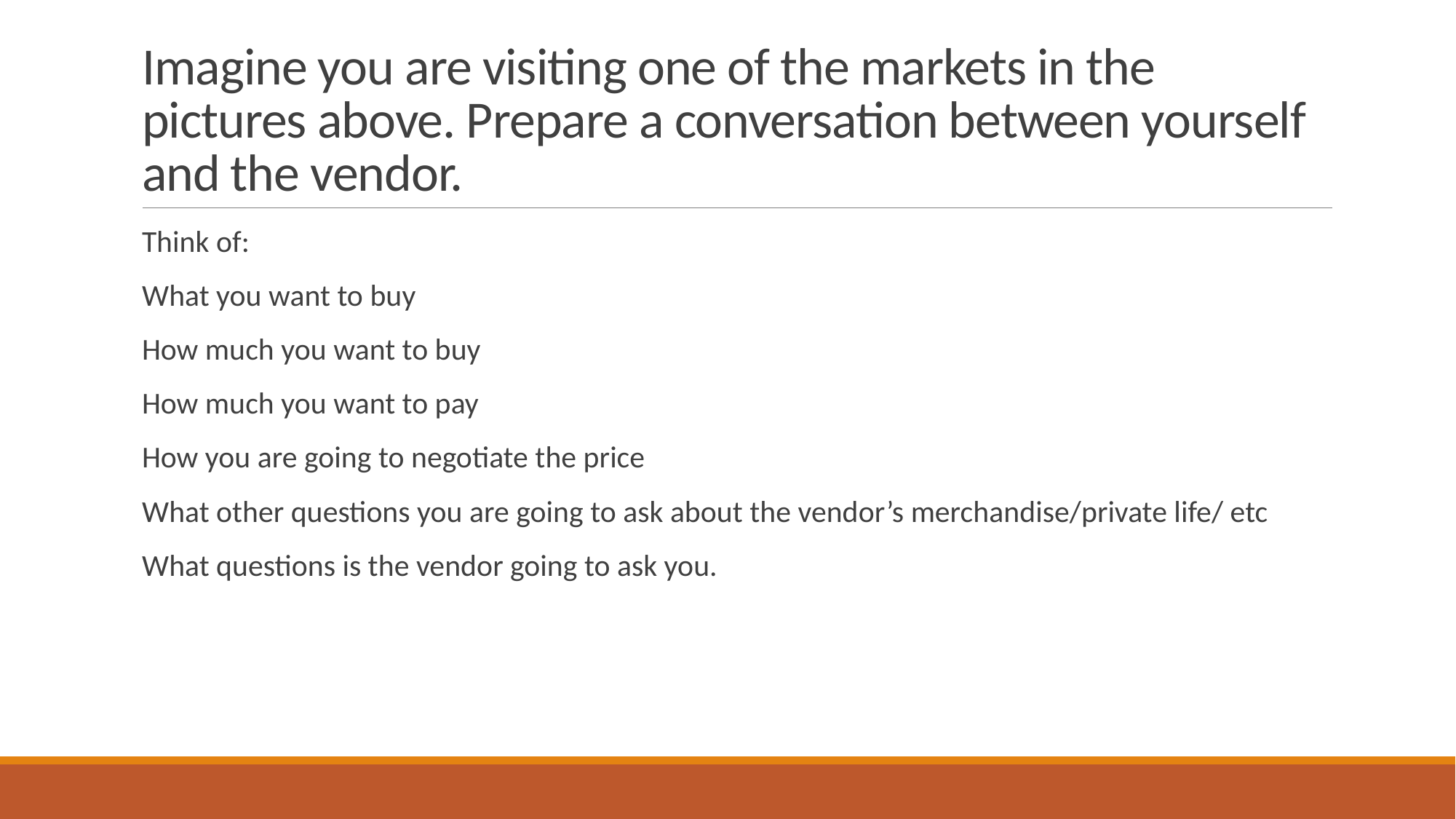

# Imagine you are visiting one of the markets in the pictures above. Prepare a conversation between yourself and the vendor.
Think of:
What you want to buy
How much you want to buy
How much you want to pay
How you are going to negotiate the price
What other questions you are going to ask about the vendor’s merchandise/private life/ etc
What questions is the vendor going to ask you.